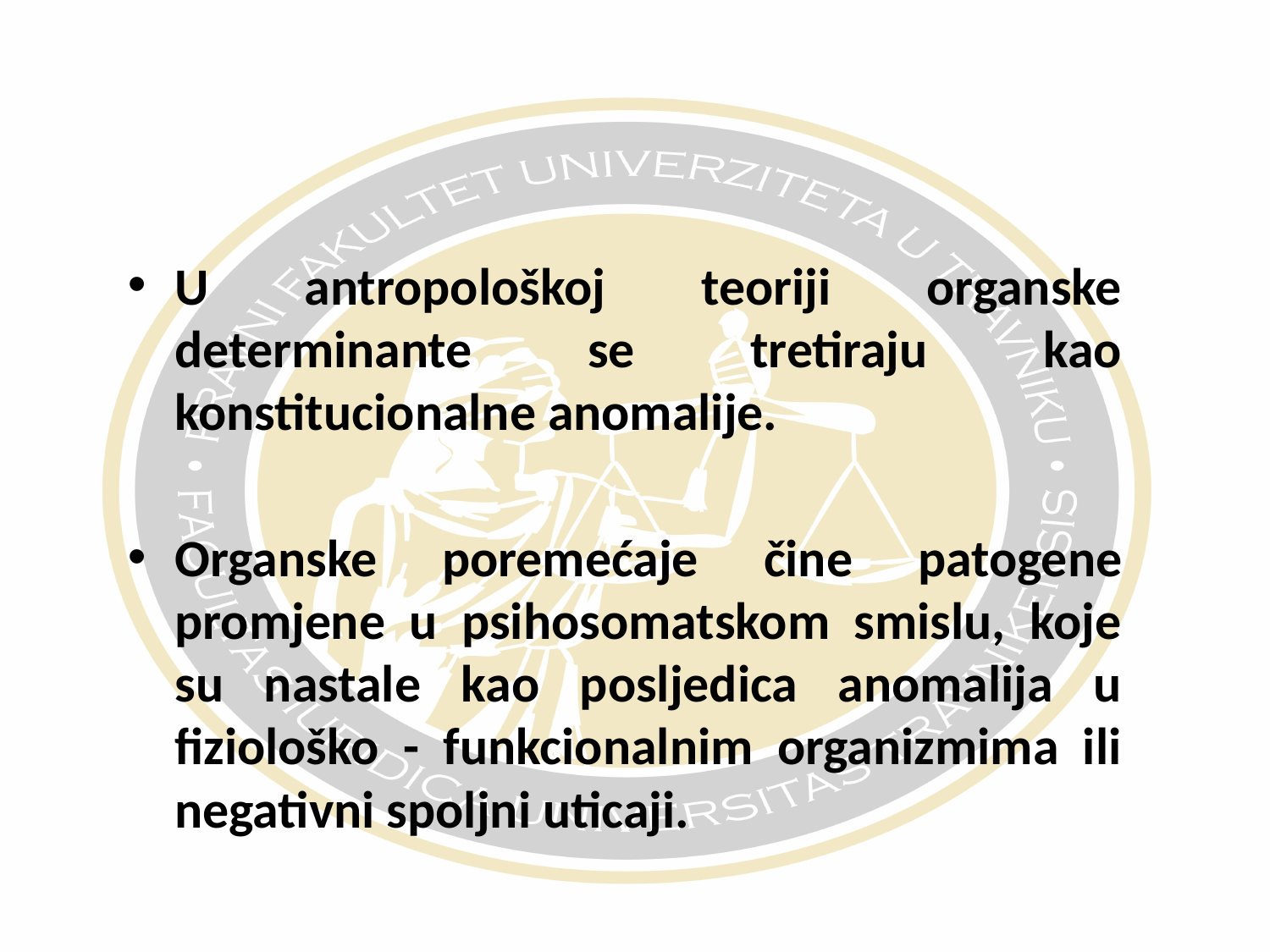

#
U antropološkoj teoriji organske determinante se tretiraju kao konstitucionalne anomalije.

Organske poremećaje čine patogene promjene u psihosomatskom smislu, koje su nastale kao posljedica anomalija u fiziološko - funkcionalnim organizmima ili negativni spoljni uticaji.